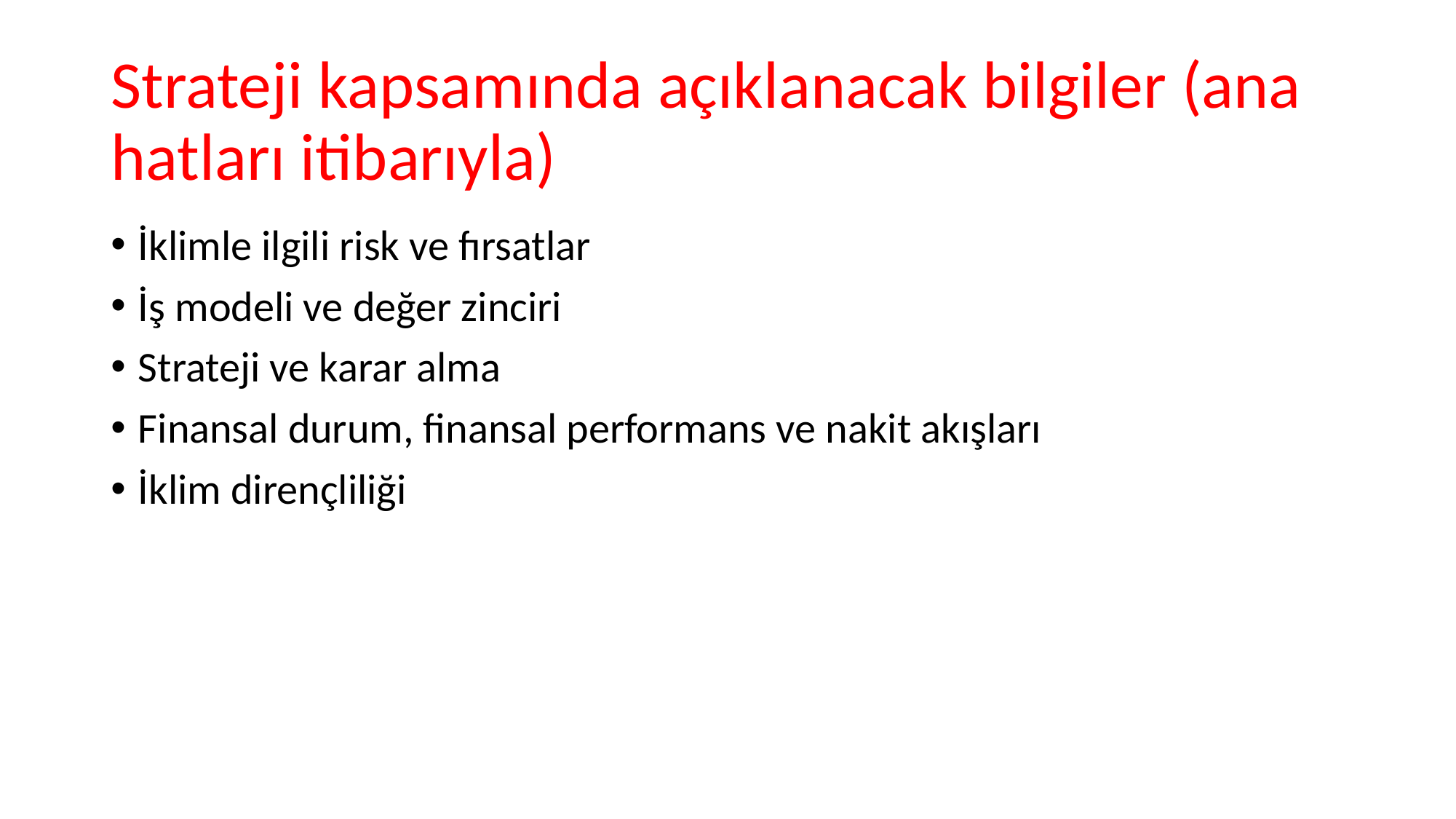

# Strateji kapsamında açıklanacak bilgiler (ana hatları itibarıyla)
İklimle ilgili risk ve fırsatlar
İş modeli ve değer zinciri
Strateji ve karar alma
Finansal durum, finansal performans ve nakit akışları
İklim dirençliliği